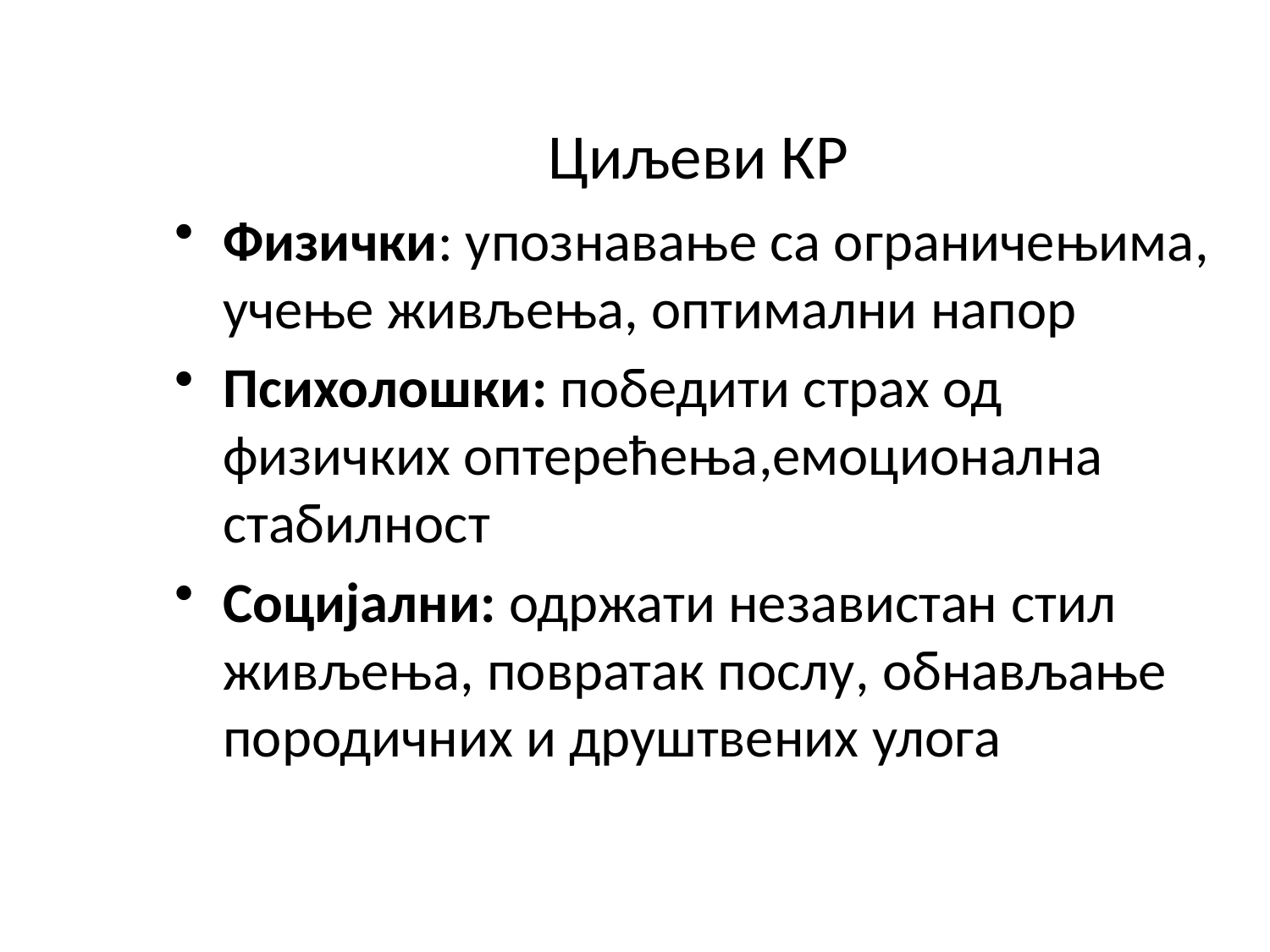

# Циљеви КР
Физички: упознавање са ограничењима, учење живљења, оптимални напор
Психолошки: победити страх од физичких оптерећења,емоционална стабилност
Социјални: одржати независтан стил живљења, повратак послу, обнављање породичних и друштвених улога